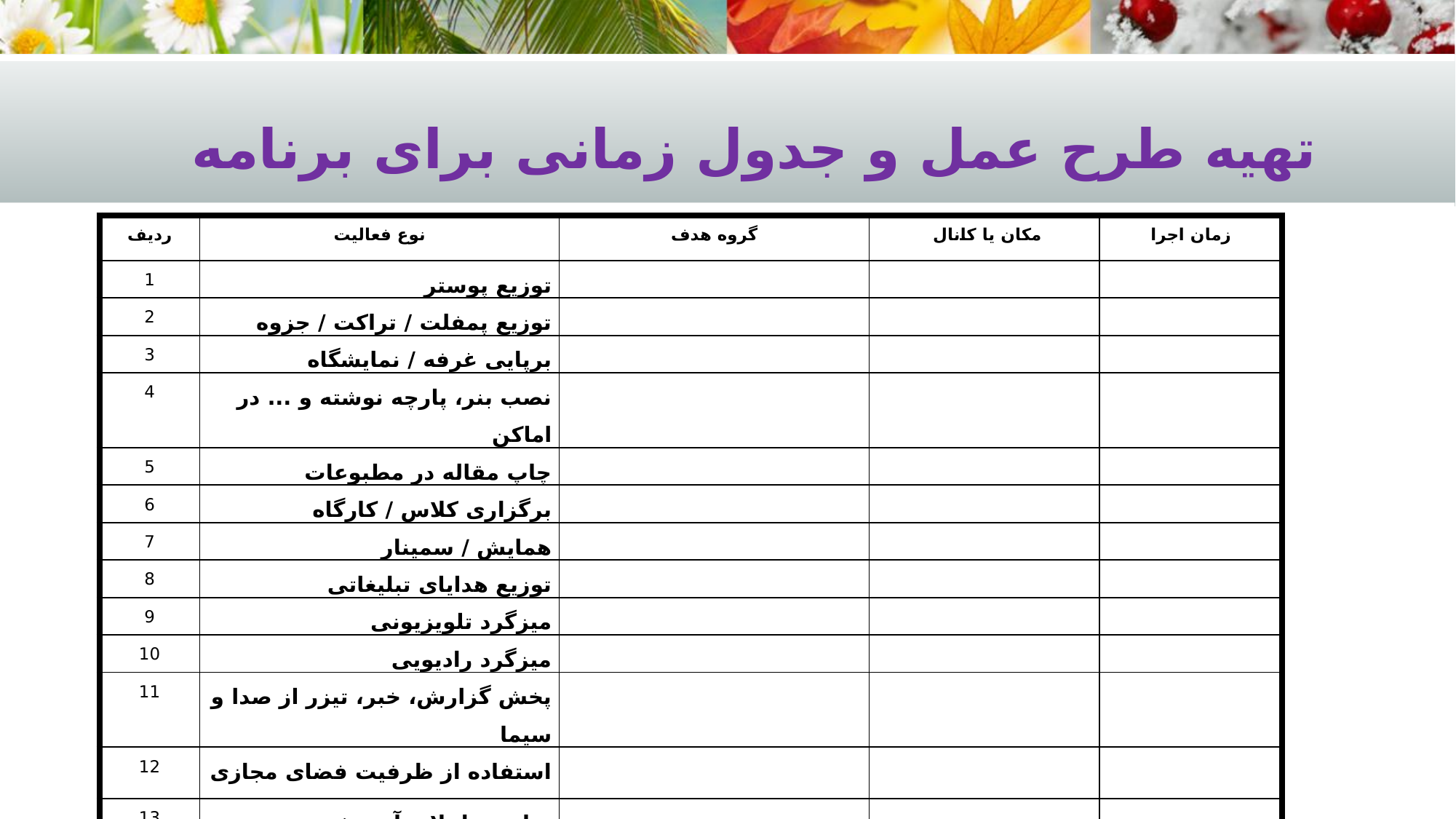

# تهیه طرح عمل و جدول زمانی برای برنامه
| ردیف | نوع فعالیت | گروه هدف | مکان یا کانال | زمان اجرا |
| --- | --- | --- | --- | --- |
| 1 | توزیع پوستر |  |  |  |
| 2 | توزیع پمفلت / تراکت / جزوه |  |  |  |
| 3 | برپایی غرفه / نمایشگاه |  |  |  |
| 4 | نصب بنر، پارچه نوشته و ... در اماکن |  |  |  |
| 5 | چاپ مقاله در مطبوعات |  |  |  |
| 6 | برگزاری کلاس / کارگاه |  |  |  |
| 7 | همایش / سمینار |  |  |  |
| 8 | توزیع هدایای تبلیغاتی |  |  |  |
| 9 | میزگرد تلویزیونی |  |  |  |
| 10 | میزگرد رادیویی |  |  |  |
| 11 | پخش گزارش، خبر، تیزر از صدا و سیما |  |  |  |
| 12 | استفاده از ظرفیت فضای مجازی |  |  |  |
| 13 | سایر مداخلات آموزشی |  |  |  |